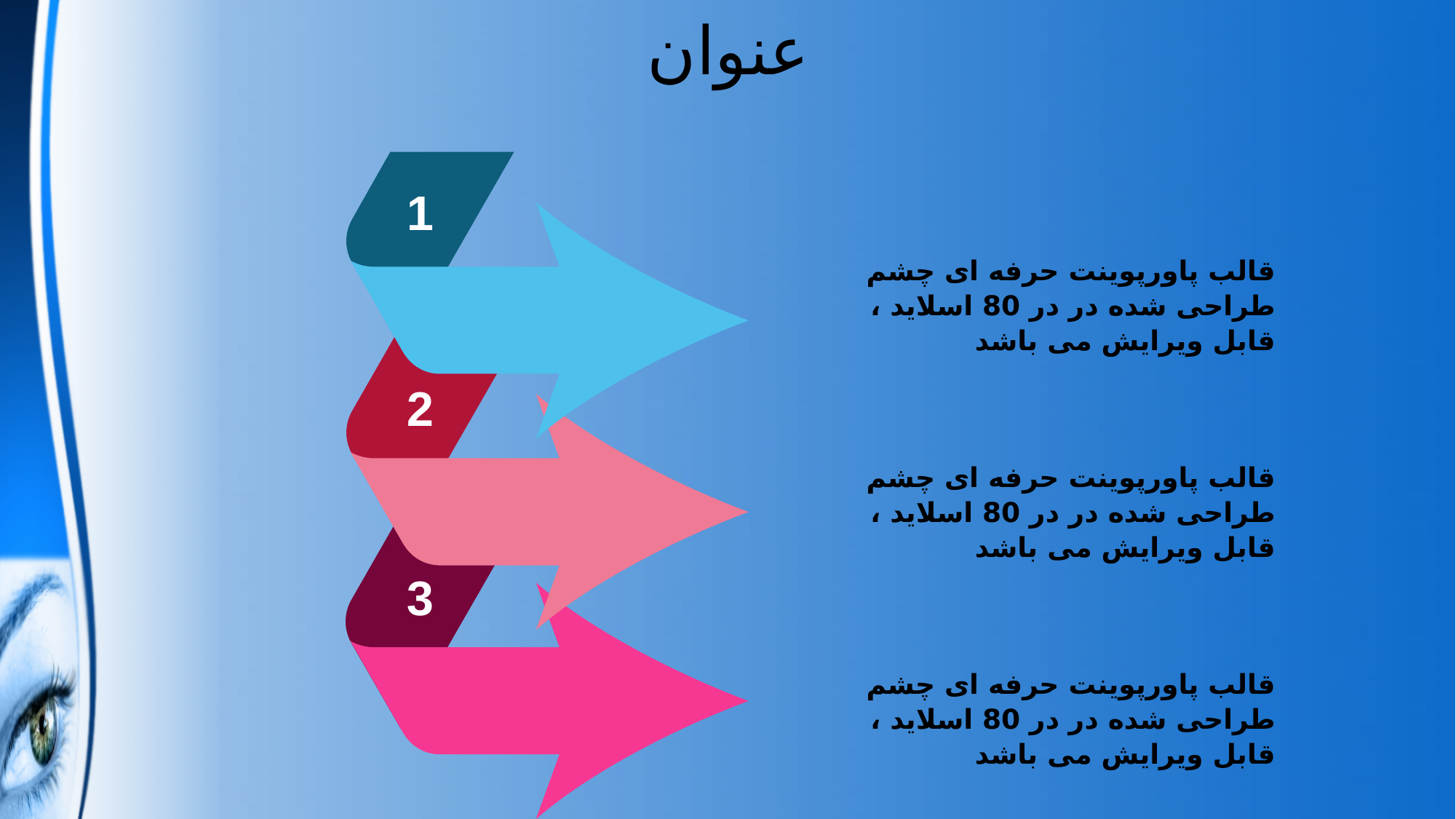

عنوان

1
2
3
قالب پاورپوينت حرفه ای چشم طراحی شده در در 80 اسلاید ، قابل ویرایش می باشد
قالب پاورپوينت حرفه ای چشم طراحی شده در در 80 اسلاید ، قابل ویرایش می باشد
قالب پاورپوينت حرفه ای چشم طراحی شده در در 80 اسلاید ، قابل ویرایش می باشد